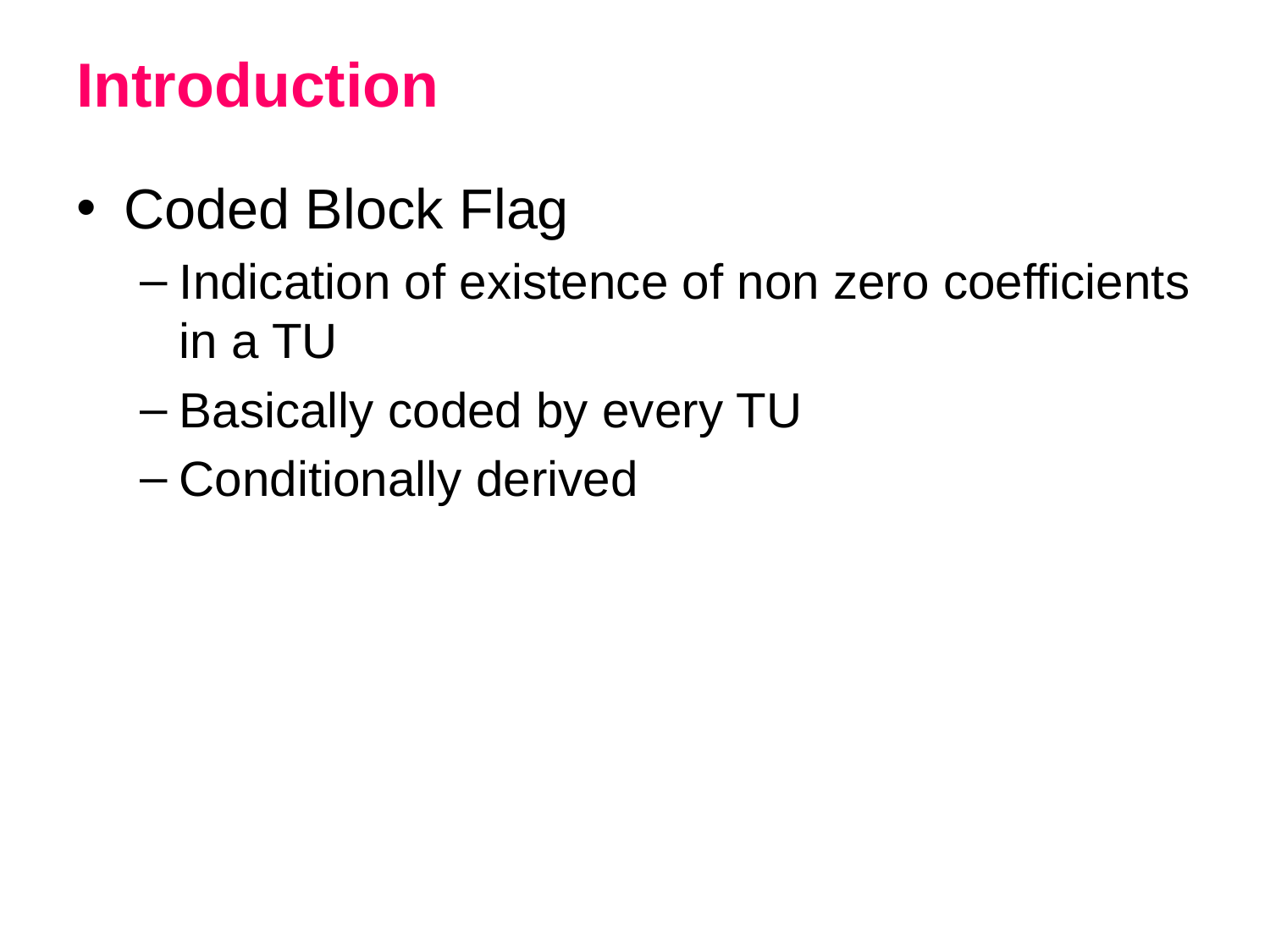

# Introduction
Coded Block Flag
Indication of existence of non zero coefficients in a TU
Basically coded by every TU
Conditionally derived